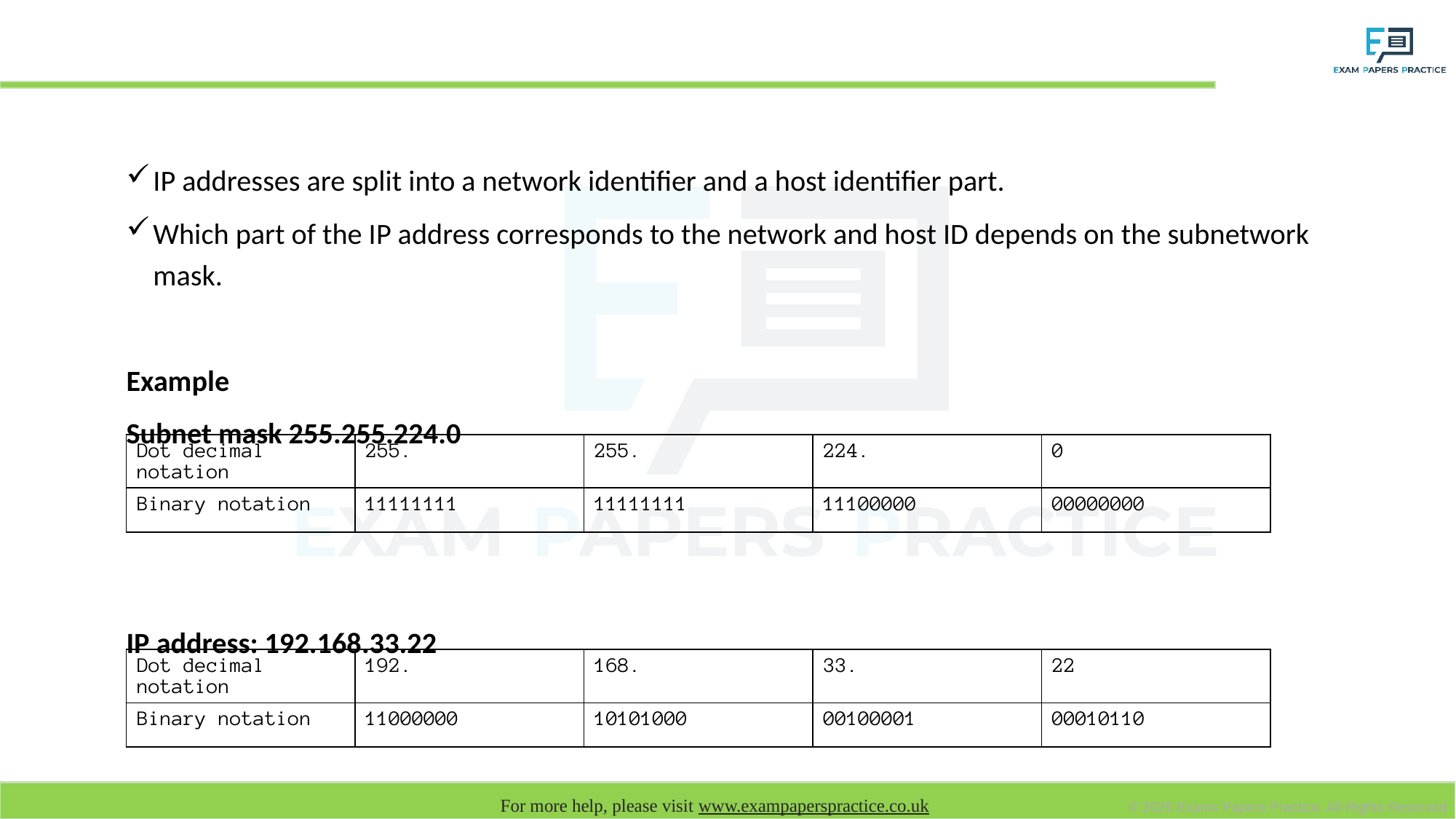

# Subnet Mask
IP addresses are split into a network identifier and a host identifier part.
Which part of the IP address corresponds to the network and host ID depends on the subnetwork mask.

Example
Subnet mask 255.255.224.0

IP address: 192.168.33.22

| Dot decimal notation | 255. | 255. | 224. | 0 |
| --- | --- | --- | --- | --- |
| Binary notation | 11111111 | 11111111 | 11100000 | 00000000 |
| Dot decimal notation | 192. | 168. | 33. | 22 |
| --- | --- | --- | --- | --- |
| Binary notation | 11000000 | 10101000 | 00100001 | 00010110 |